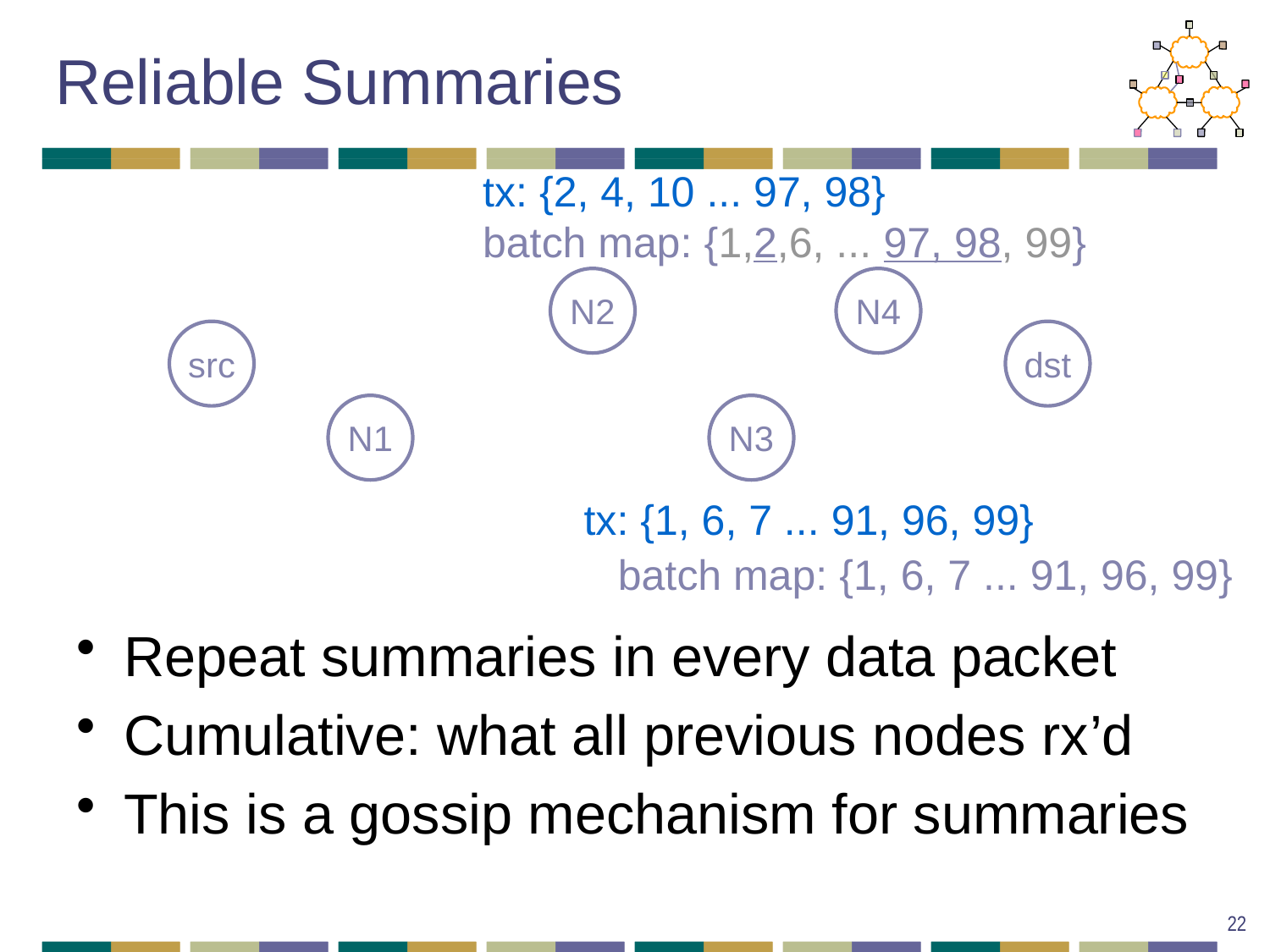

# Reliable Summaries
tx: {2, 4, 10 ... 97, 98}
batch map: {1,2,6, ... 97, 98, 99}
N2
N4
src
dst
N1
N3
tx: {1, 6, 7 ... 91, 96, 99}
batch map: {1, 6, 7 ... 91, 96, 99}
Repeat summaries in every data packet
Cumulative: what all previous nodes rx’d
This is a gossip mechanism for summaries

22